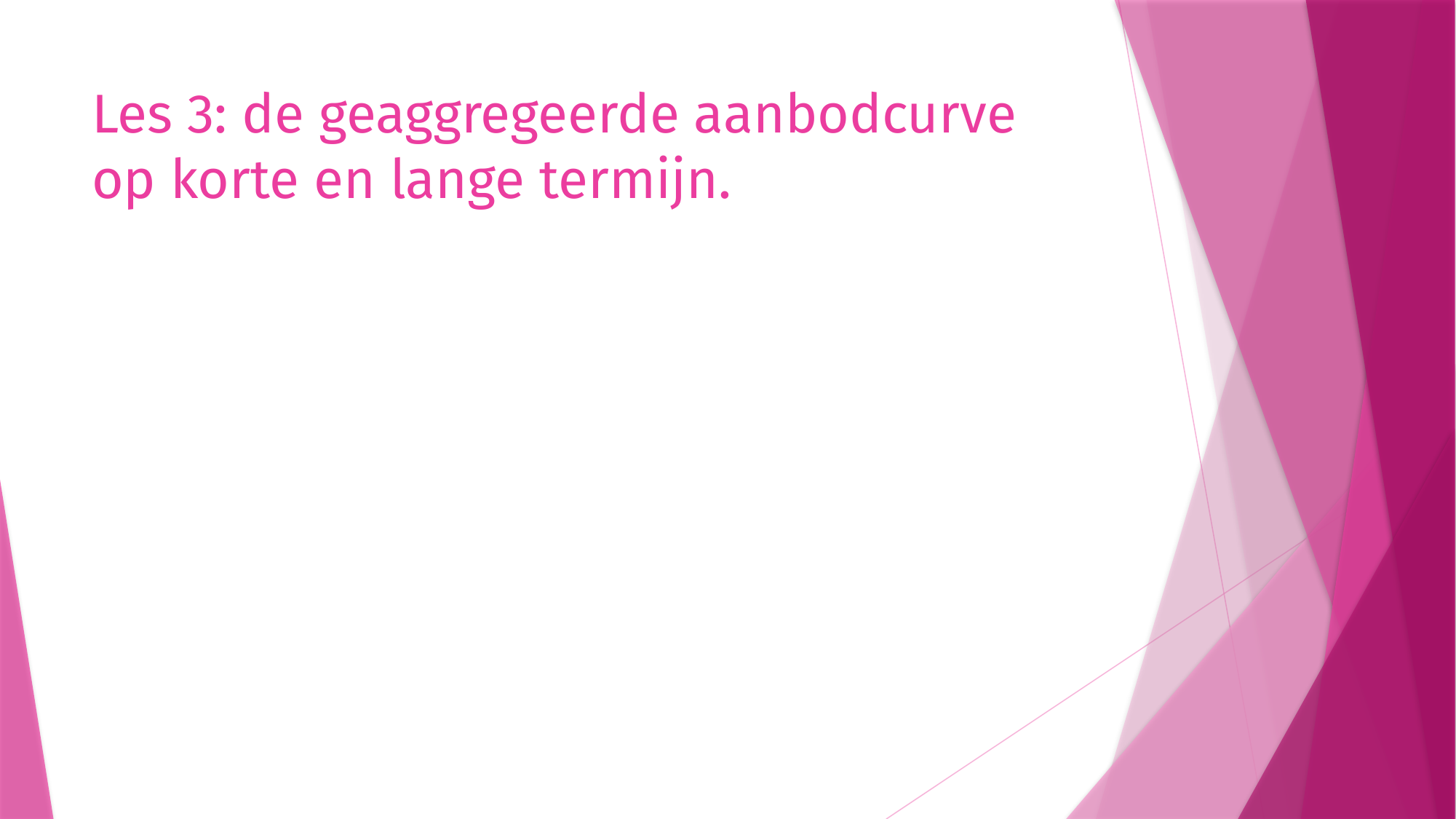

# Les 3: de geaggregeerde aanbodcurve op korte en lange termijn.